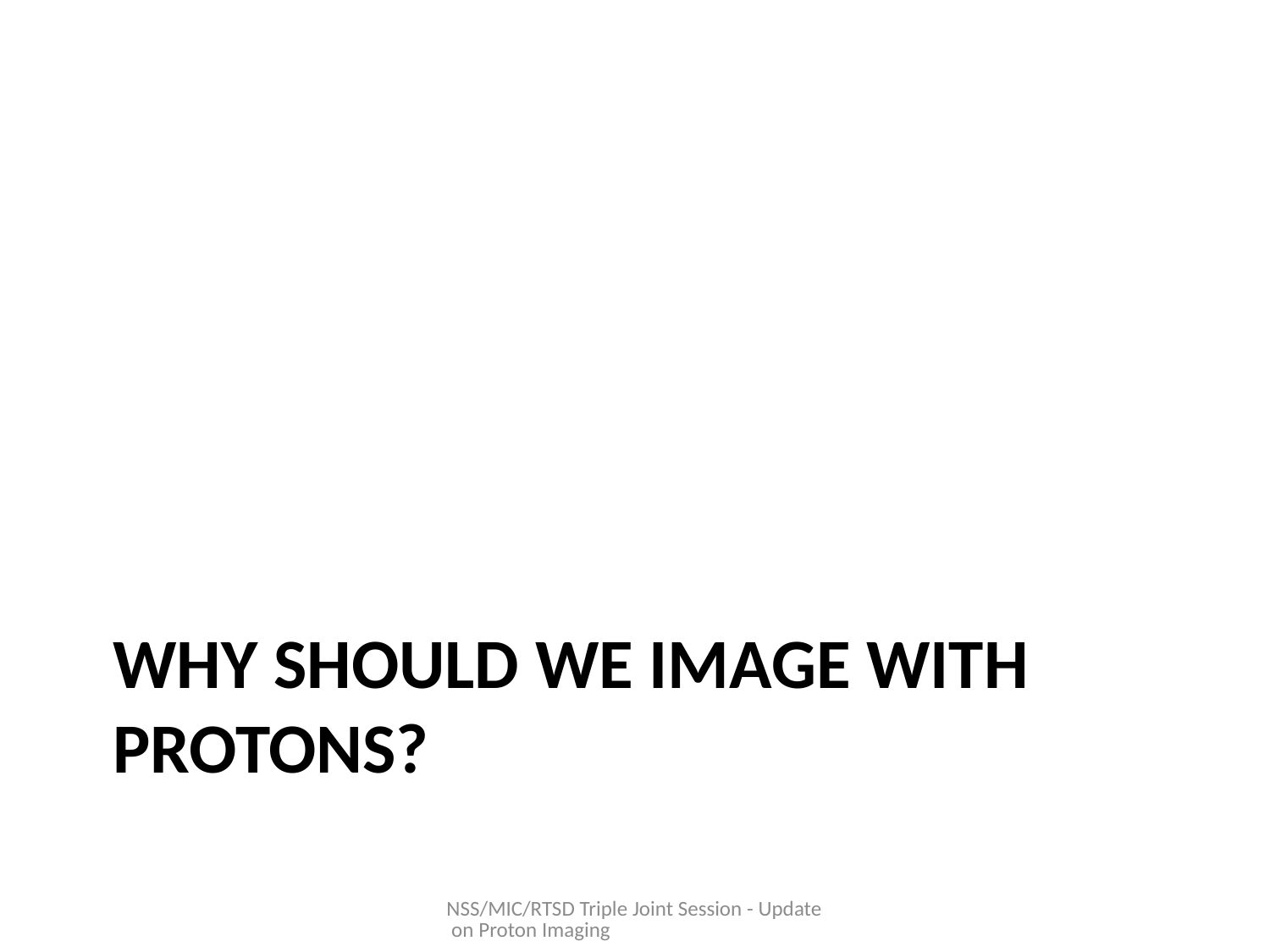

# Why should we image with protons?
NSS/MIC/RTSD Triple Joint Session - Update on Proton Imaging